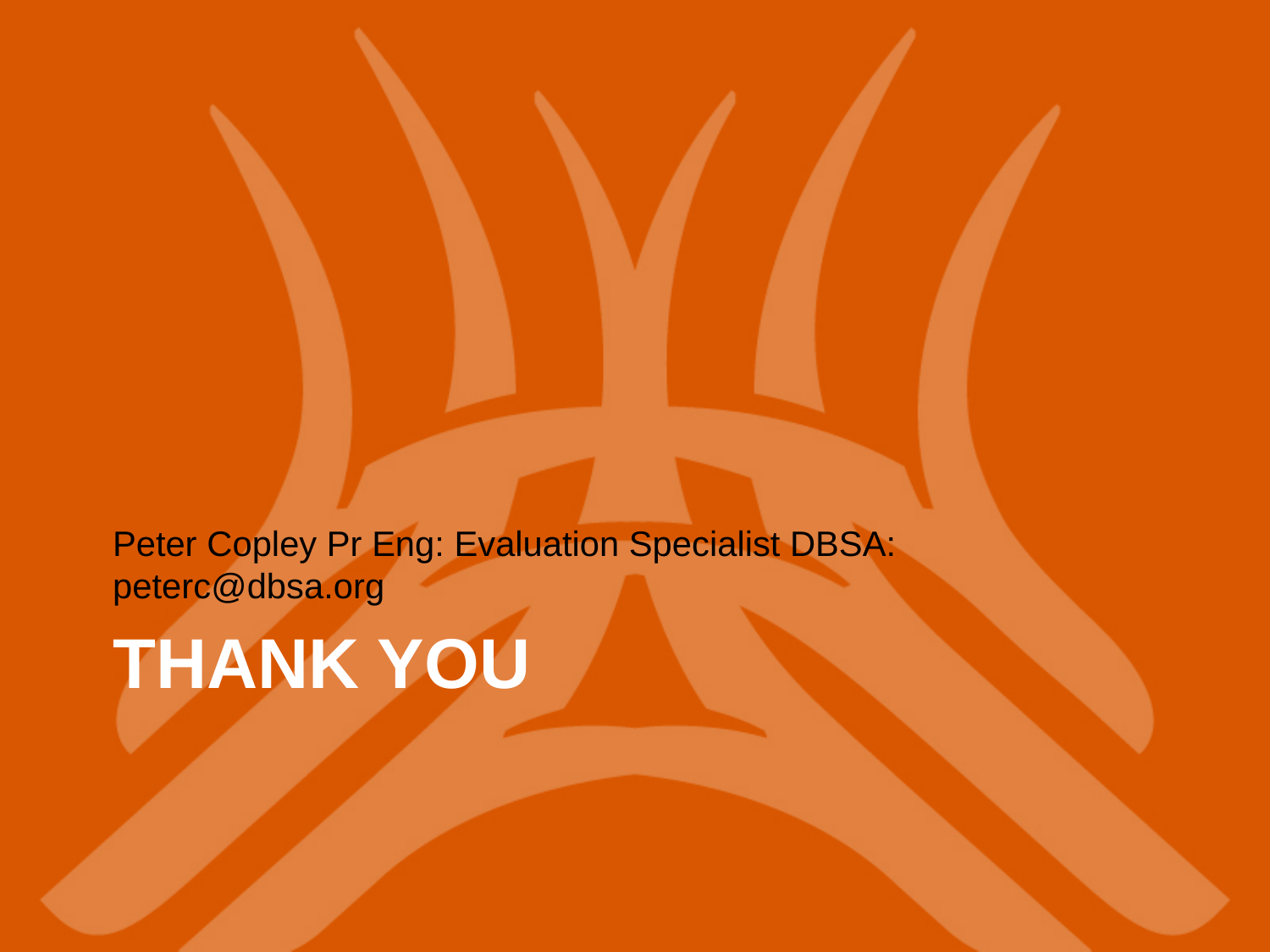

Peter Copley Pr Eng: Evaluation Specialist DBSA: peterc@dbsa.org
# Thank you